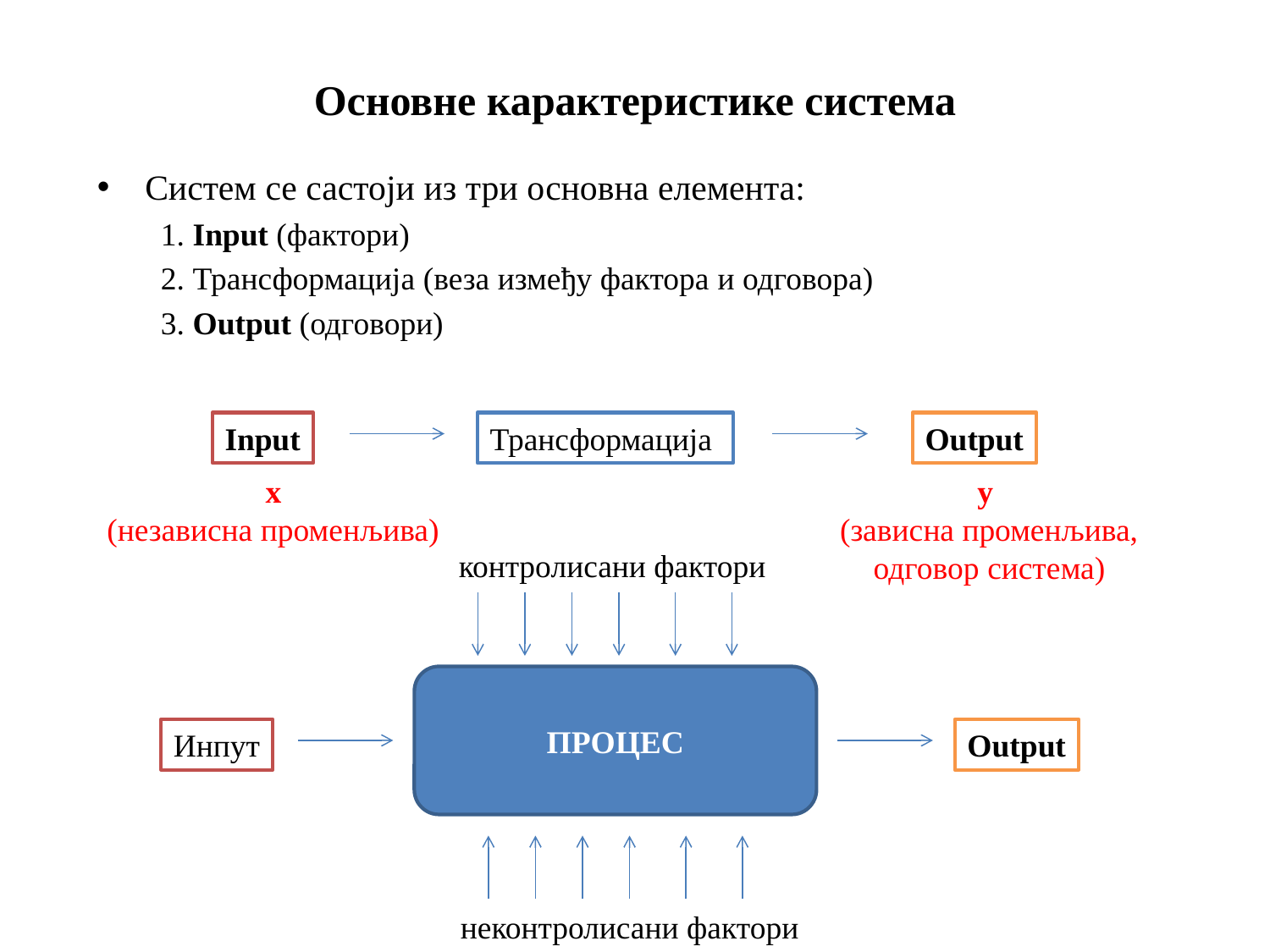

# Основне карактеристике система
Систем се састоји из три основна елемента:
1. Input (фактори)
2. Трансформација (веза између фактора и одговора)
3. Output (одговори)
Input
Трансформација
Output
х
(независна променљива)
у
(зависна променљива,
одговор система)
контролисани фактори
ПРОЦЕС
Инпут
Output
неконтролисани фактори